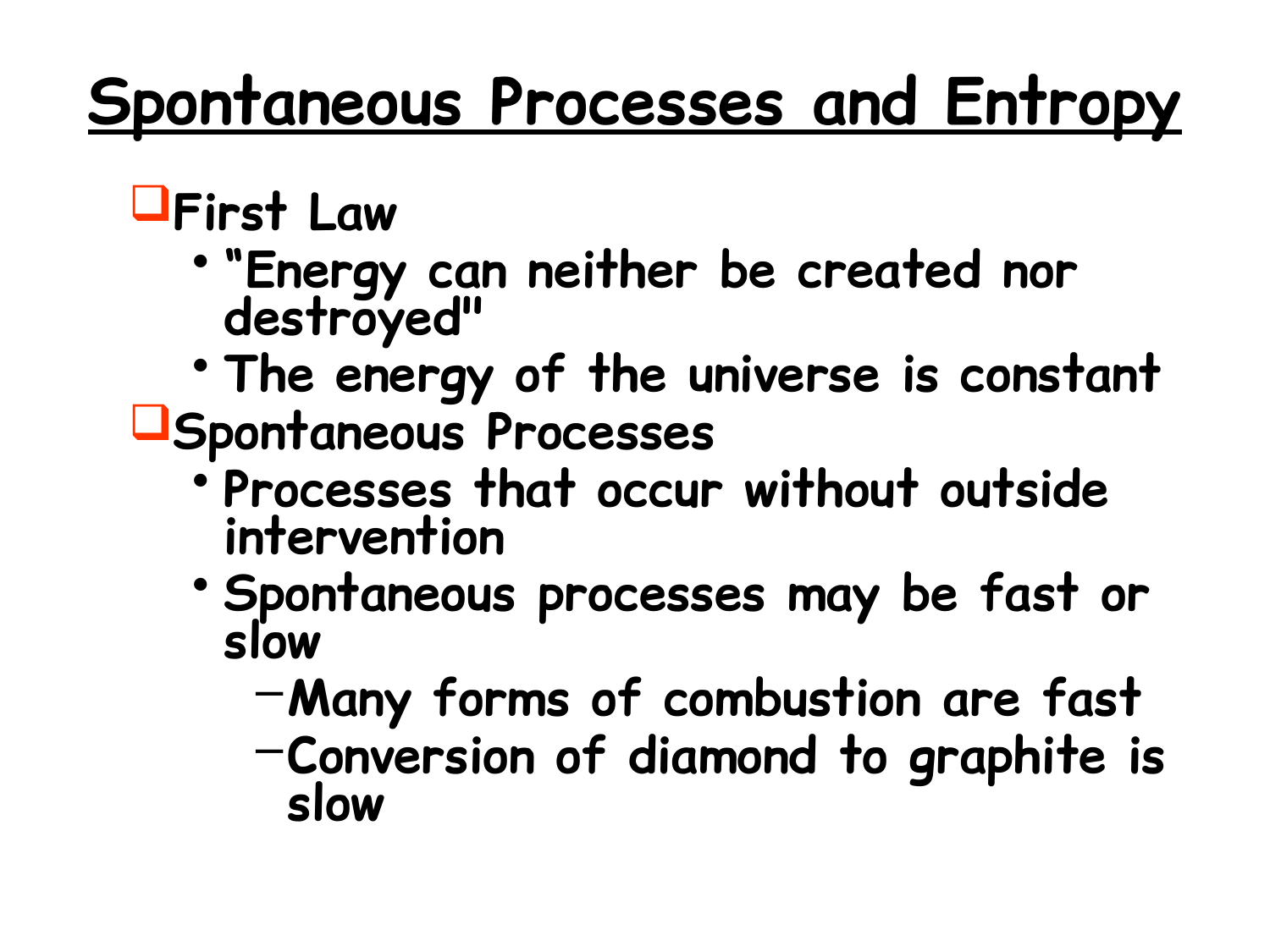

# Spontaneous Processes and Entropy

First Law
“Energy can neither be created nor destroyed"
The energy of the universe is constant
Spontaneous Processes
Processes that occur without outside intervention
Spontaneous processes may be fast or slow
Many forms of combustion are fast
Conversion of diamond to graphite is slow